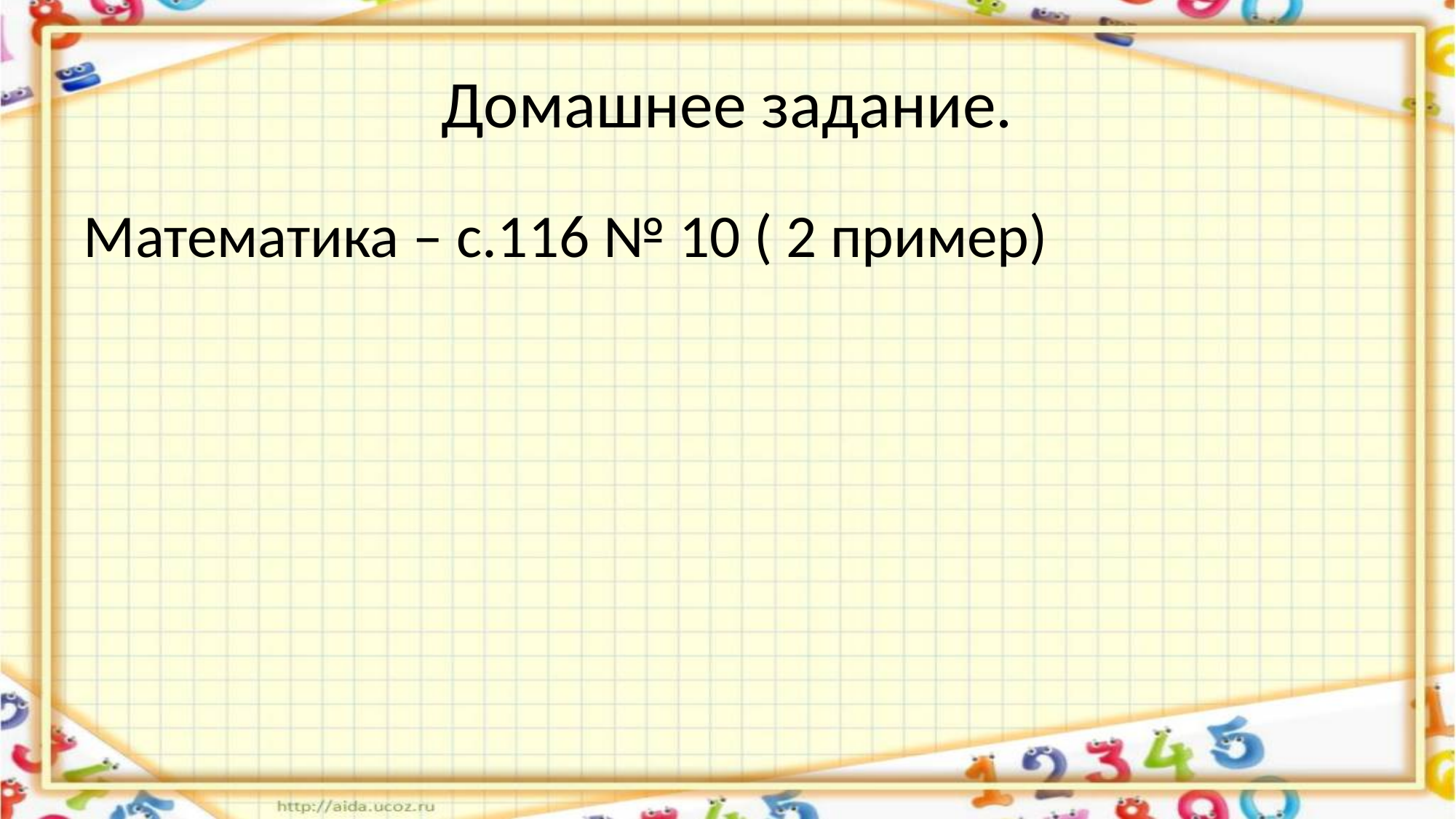

# Домашнее задание.
Математика – с.116 № 10 ( 2 пример)